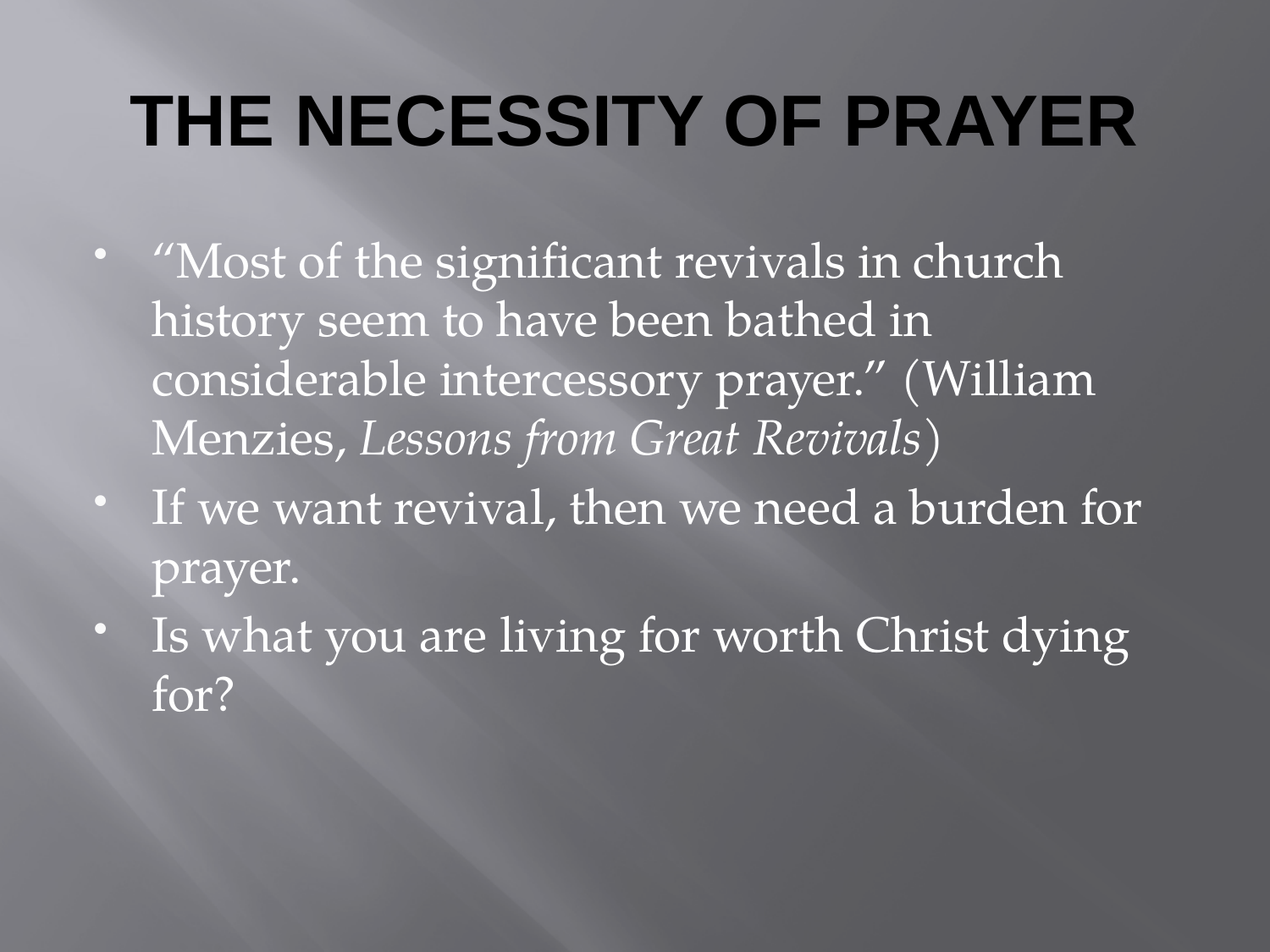

# The Necessity of Prayer
“Most of the significant revivals in church history seem to have been bathed in considerable intercessory prayer.” (William Menzies, Lessons from Great Revivals)
If we want revival, then we need a burden for prayer.
Is what you are living for worth Christ dying for?